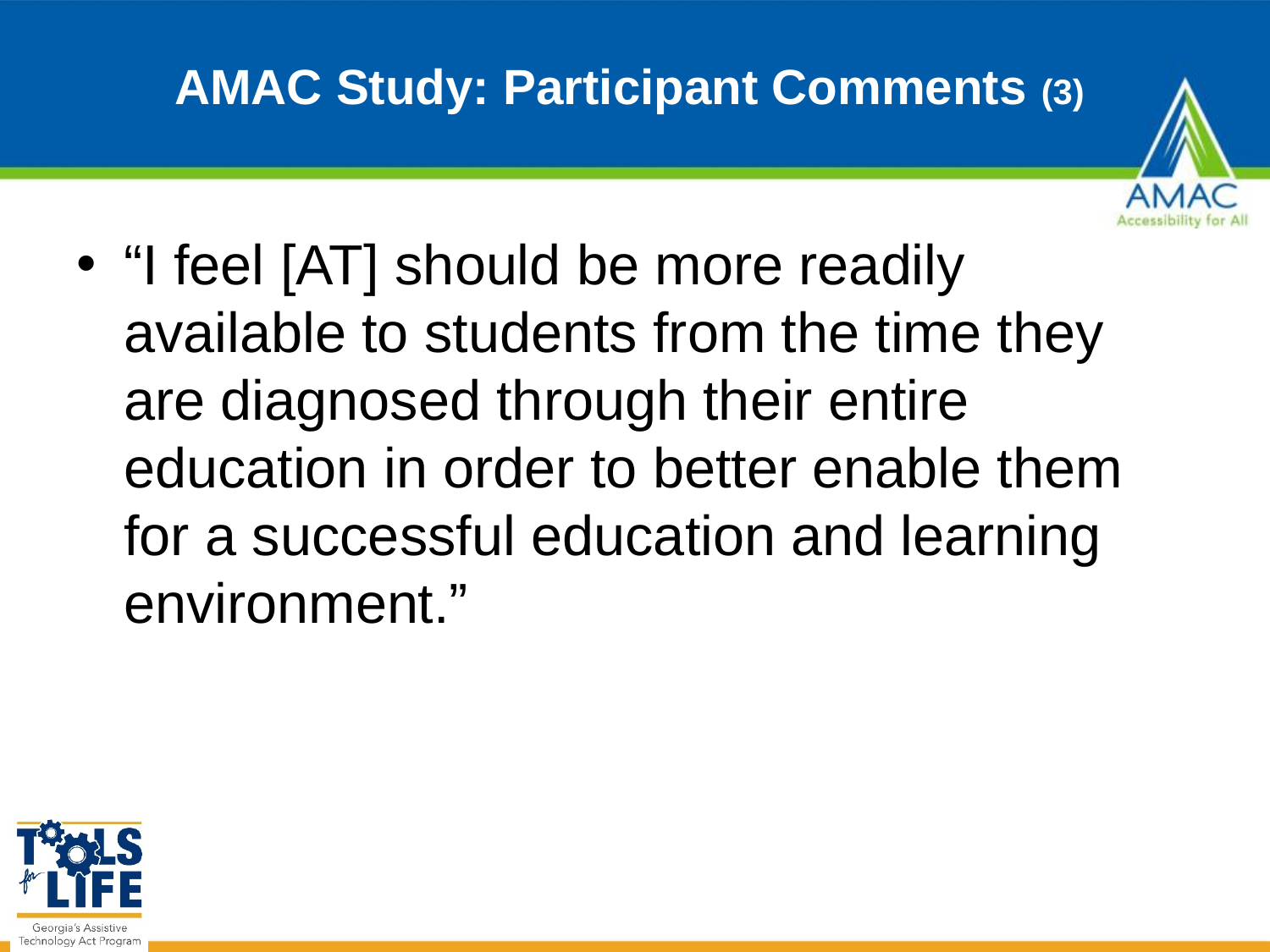

# AMAC Study: Participant Comments (3)
“I feel [AT] should be more readily available to students from the time they are diagnosed through their entire education in order to better enable them for a successful education and learning environment.”